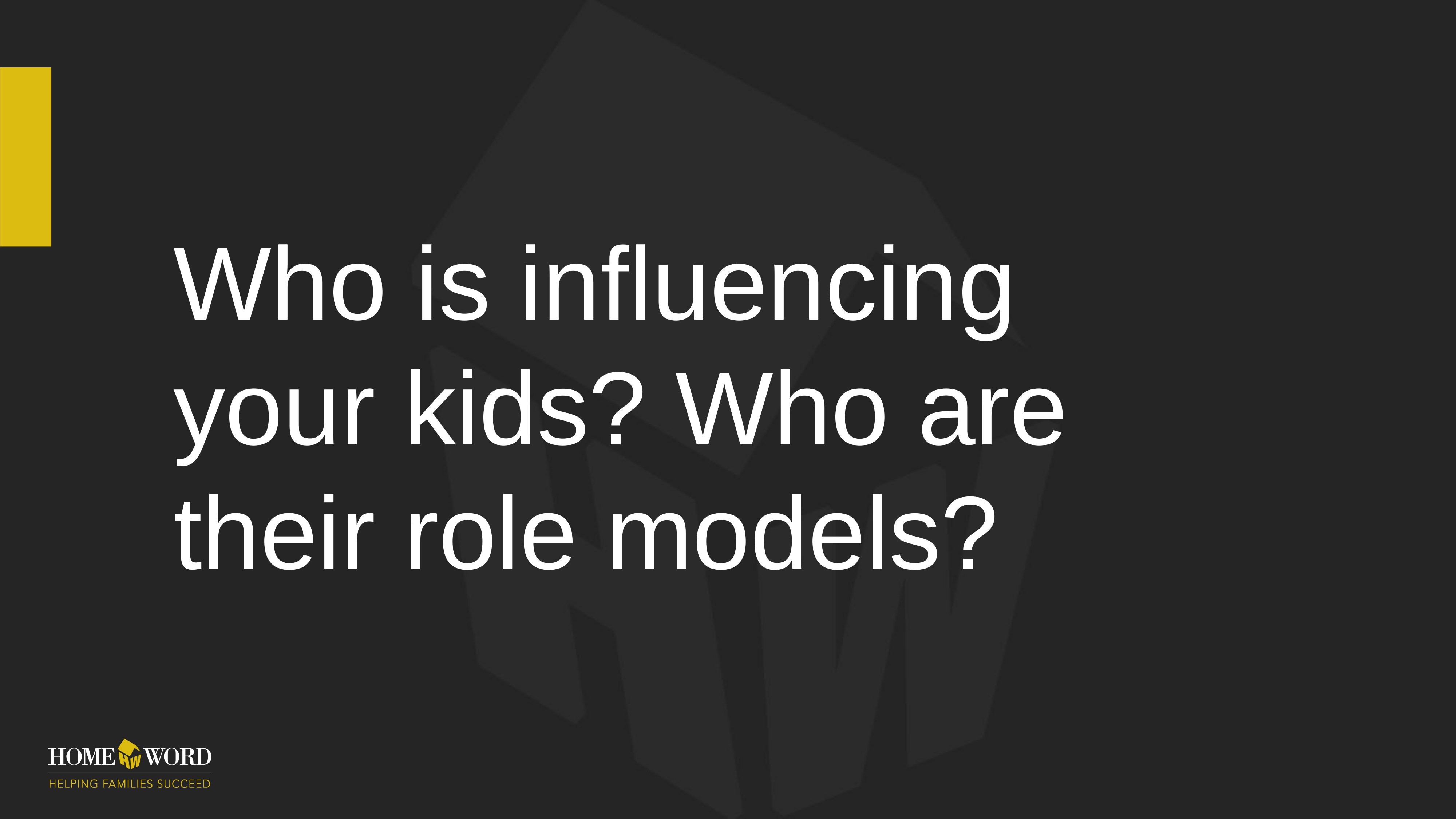

# Who is influencing your kids? Who are their role models?